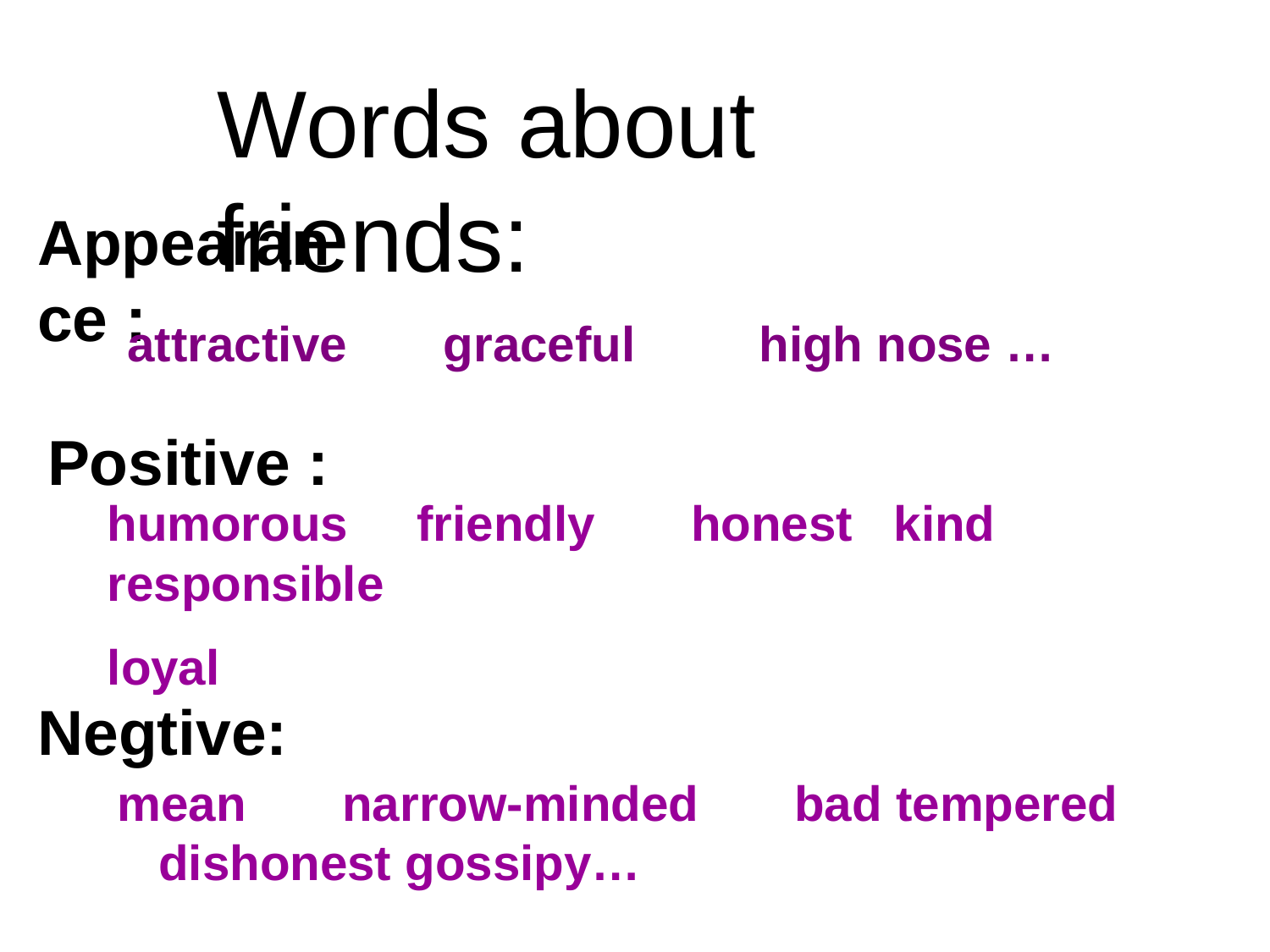

Words about friends:
Appearance :
attractive       graceful         high nose …
Positive :

humorous     friendly       honest   kind      responsible
loyal

Negtive:
mean       narrow-minded       bad tempered      dishonest gossipy…